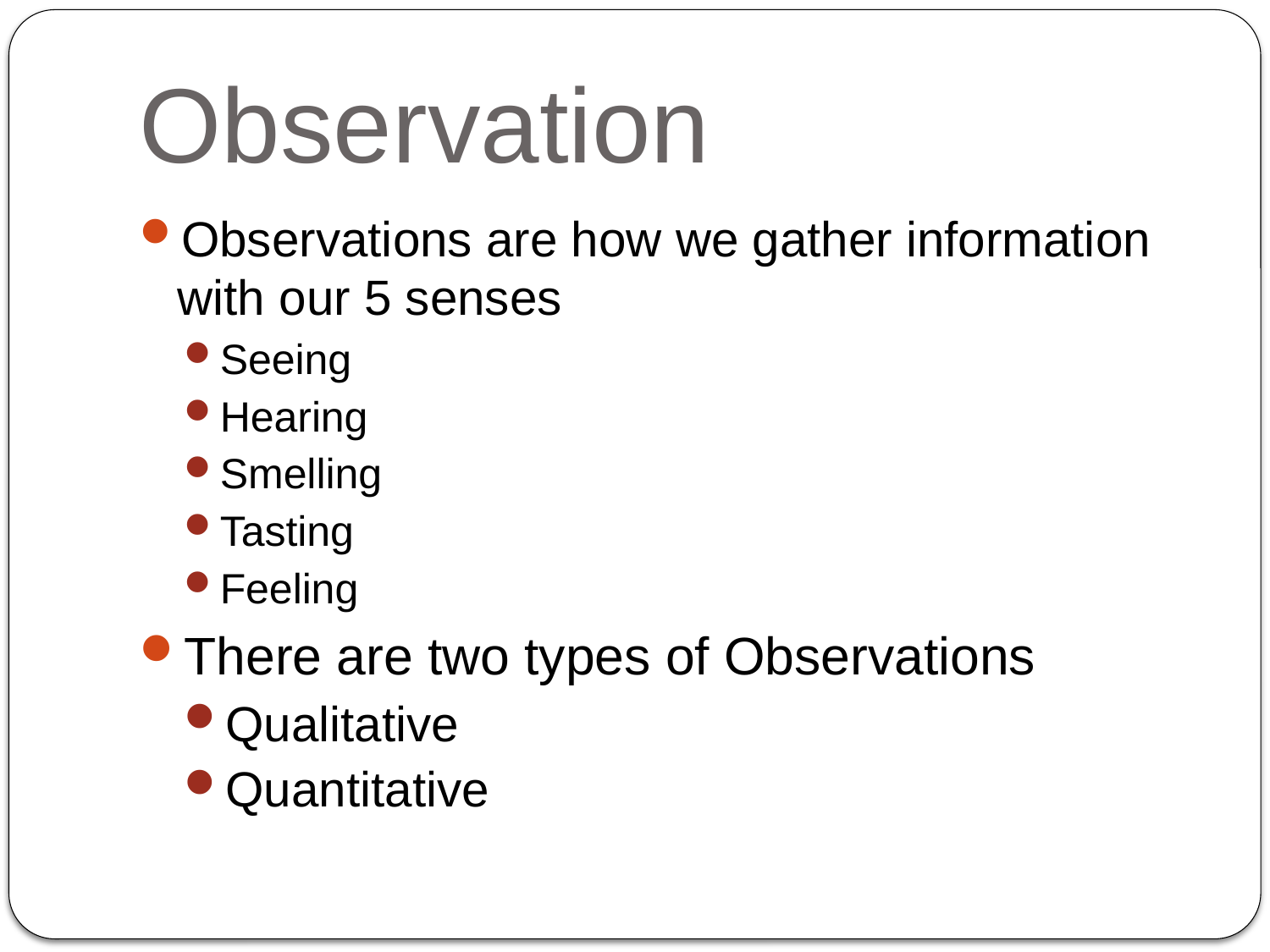

# Observation
Observations are how we gather information with our 5 senses
Seeing
Hearing
Smelling
Tasting
Feeling
There are two types of Observations
Qualitative
Quantitative